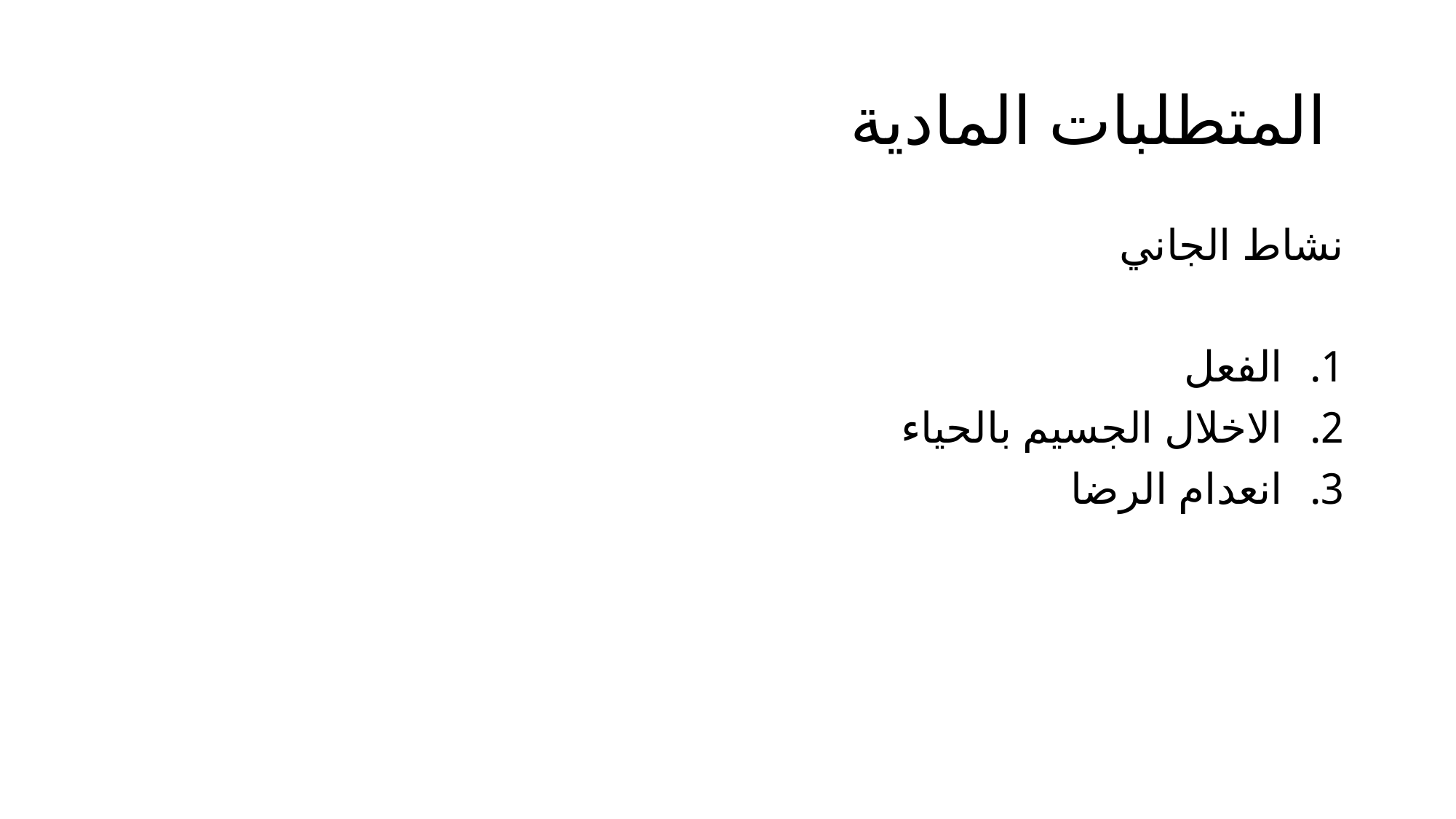

# المتطلبات المادية
نشاط الجاني

الفعل
الاخلال الجسيم بالحياء
انعدام الرضا